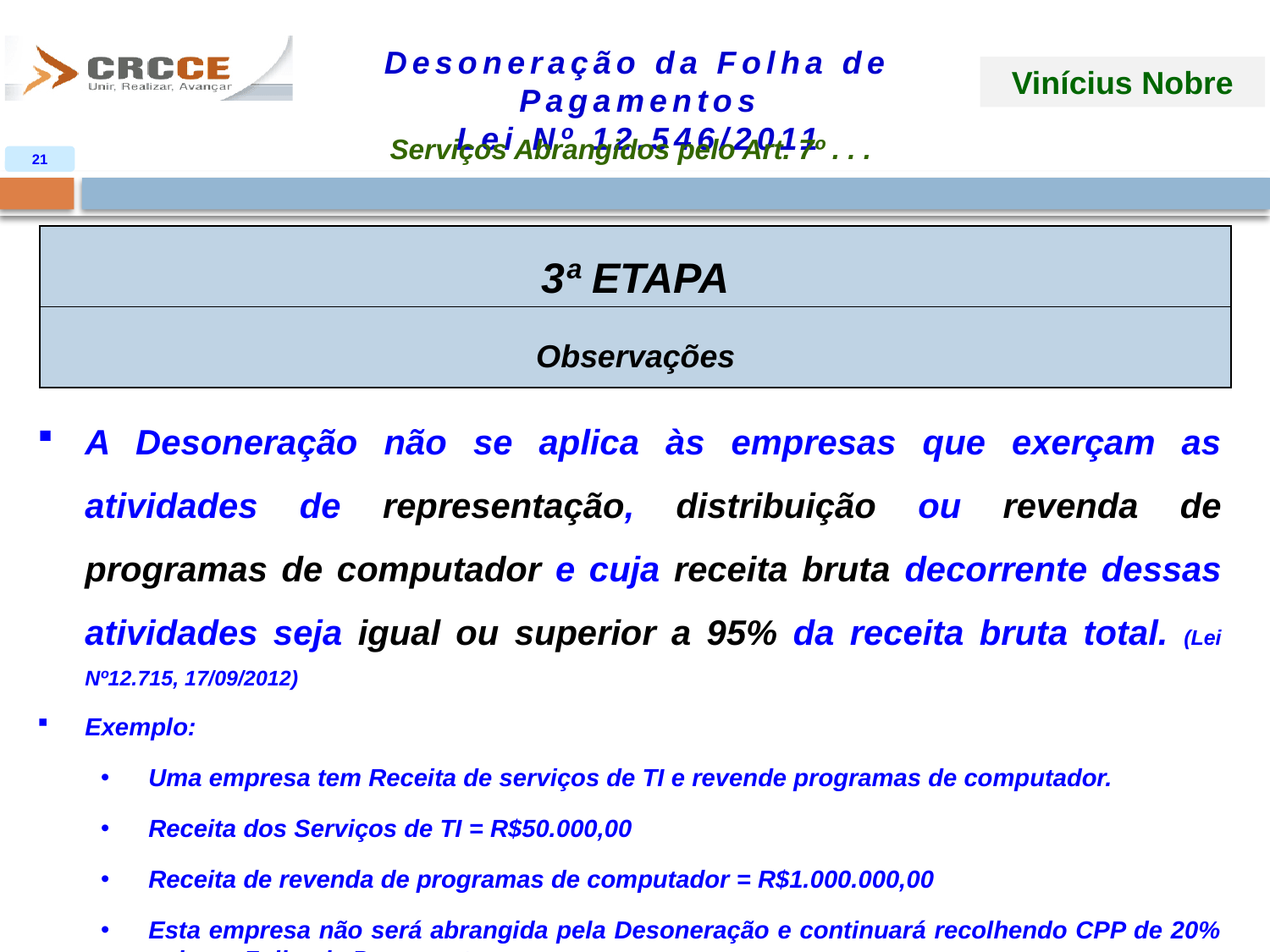

Serviços Abrangidos pelo Art. 7º . . .
21
| 3ª ETAPA |
| --- |
| Observações |
A Desoneração não se aplica às empresas que exerçam as atividades de representação, distribuição ou revenda de programas de computador e cuja receita bruta decorrente dessas atividades seja igual ou superior a 95% da receita bruta total. (Lei Nº12.715, 17/09/2012)
Exemplo:
Uma empresa tem Receita de serviços de TI e revende programas de computador.
Receita dos Serviços de TI = R$50.000,00
Receita de revenda de programas de computador = R$1.000.000,00
Esta empresa não será abrangida pela Desoneração e continuará recolhendo CPP de 20% sobre a Folha de Pagamentos.